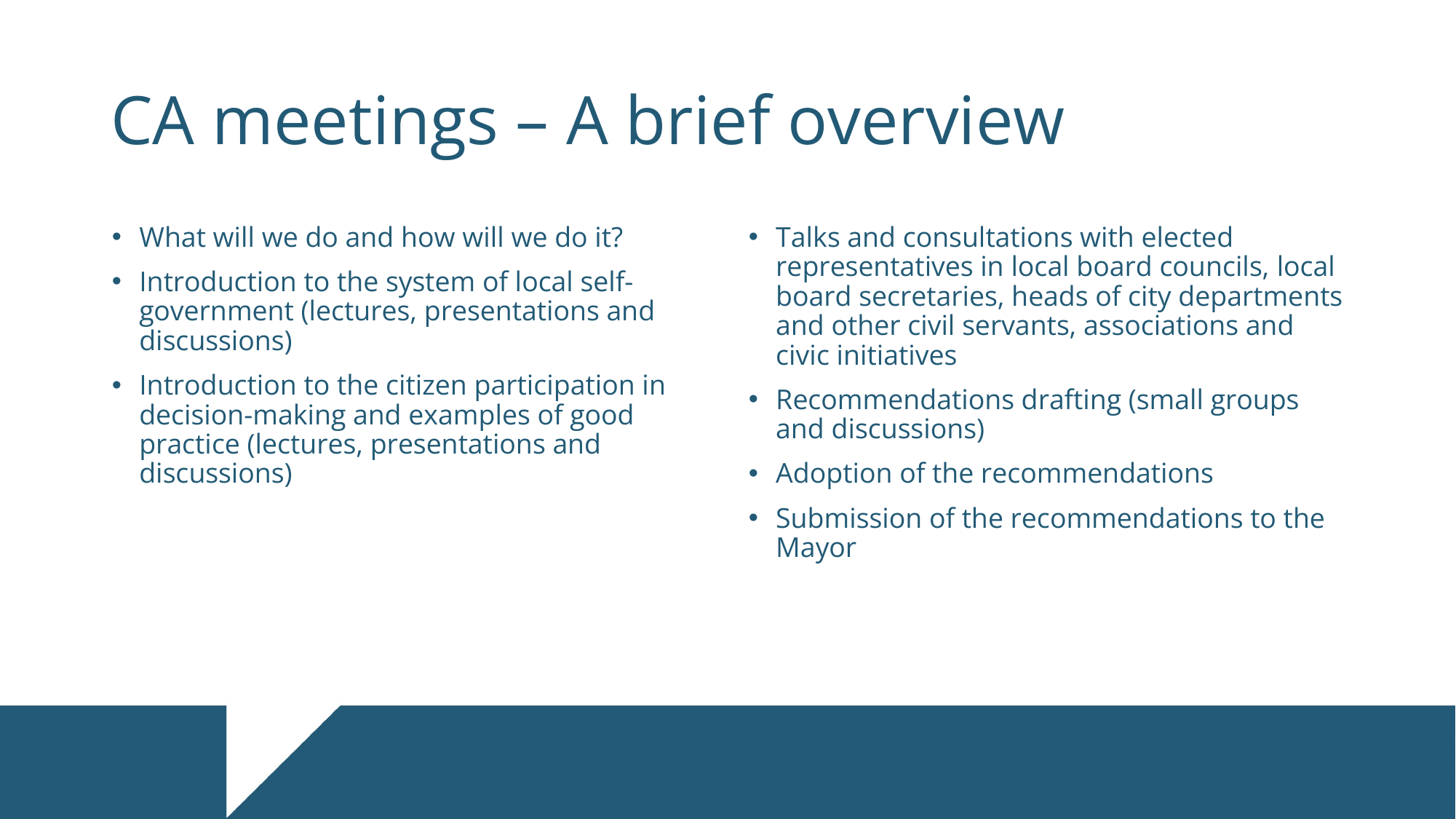

CA meetings – A brief overview
What will we do and how will we do it?
Introduction to the system of local self-government (lectures, presentations and discussions)
Introduction to the citizen participation in decision-making and examples of good practice (lectures, presentations and discussions)
Talks and consultations with elected representatives in local board councils, local board secretaries, heads of city departments and other civil servants, associations and civic initiatives
Recommendations drafting (small groups and discussions)
Adoption of the recommendations
Submission of the recommendations to the Mayor